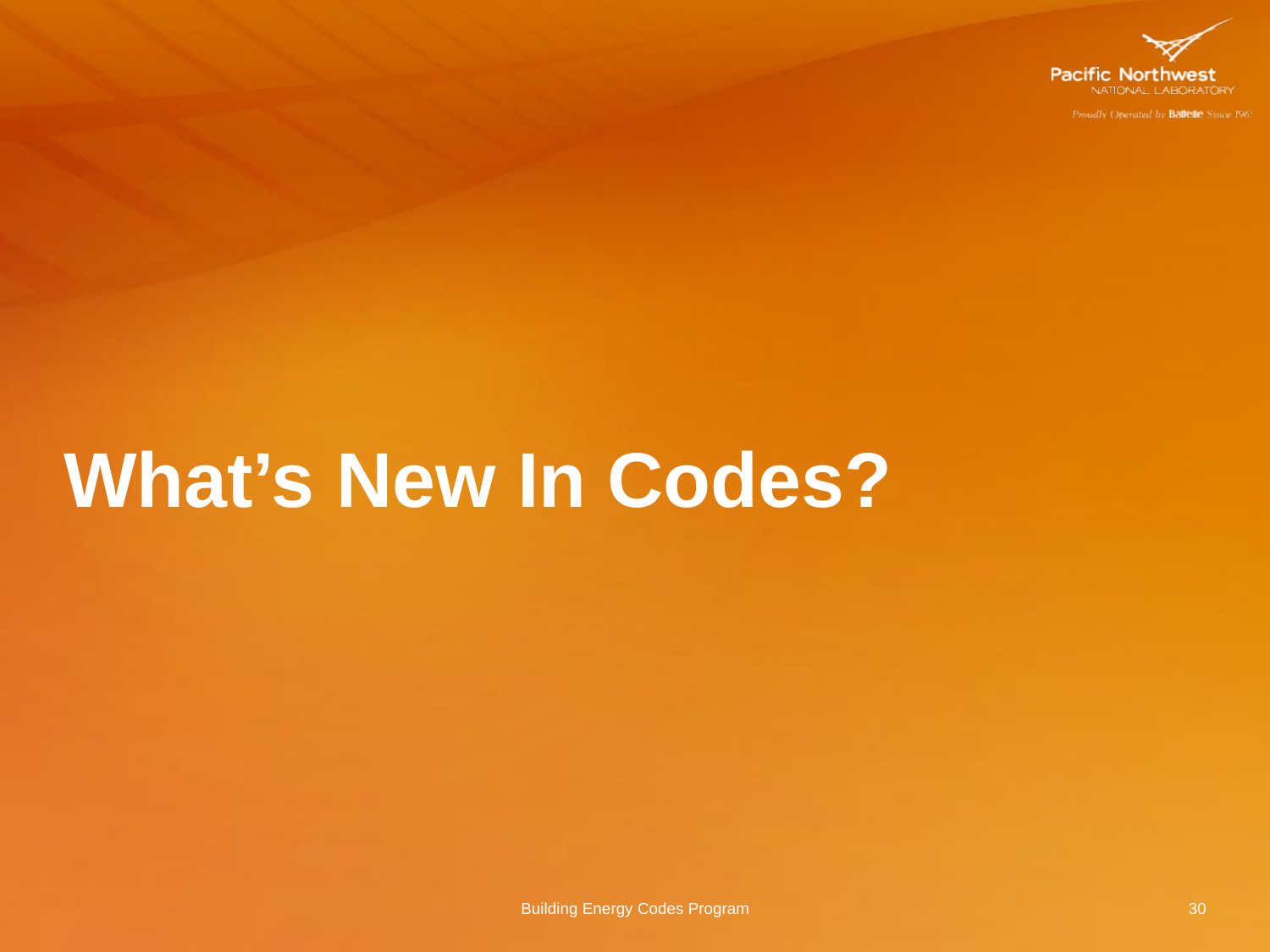

# What’s New In Codes?
Building Energy Codes Program
30